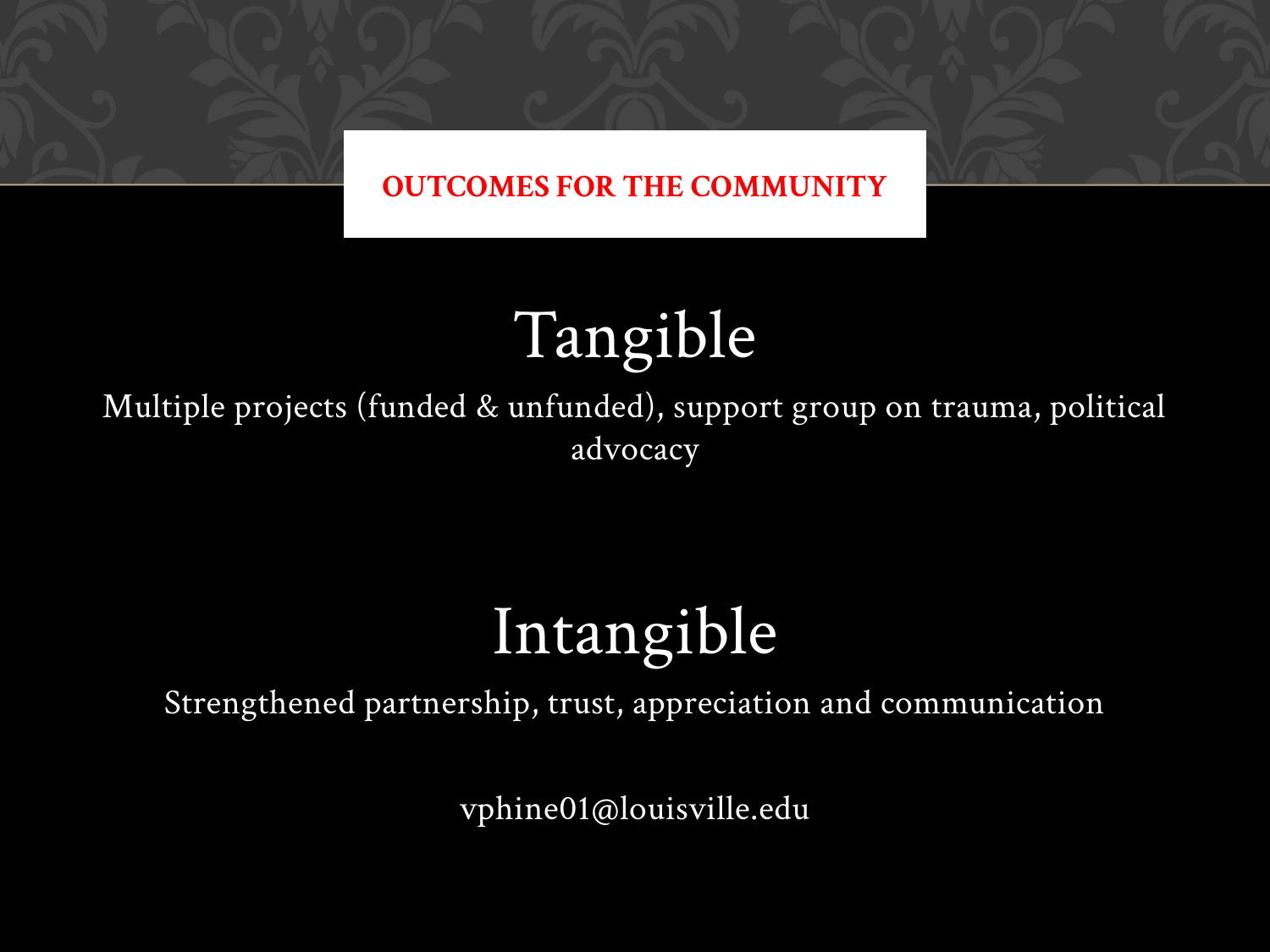

# Outcomes for the Community
Tangible
Multiple projects (funded & unfunded), support group on trauma, political advocacy

Intangible
Strengthened partnership, trust, appreciation and communication

vphine01@louisville.edu